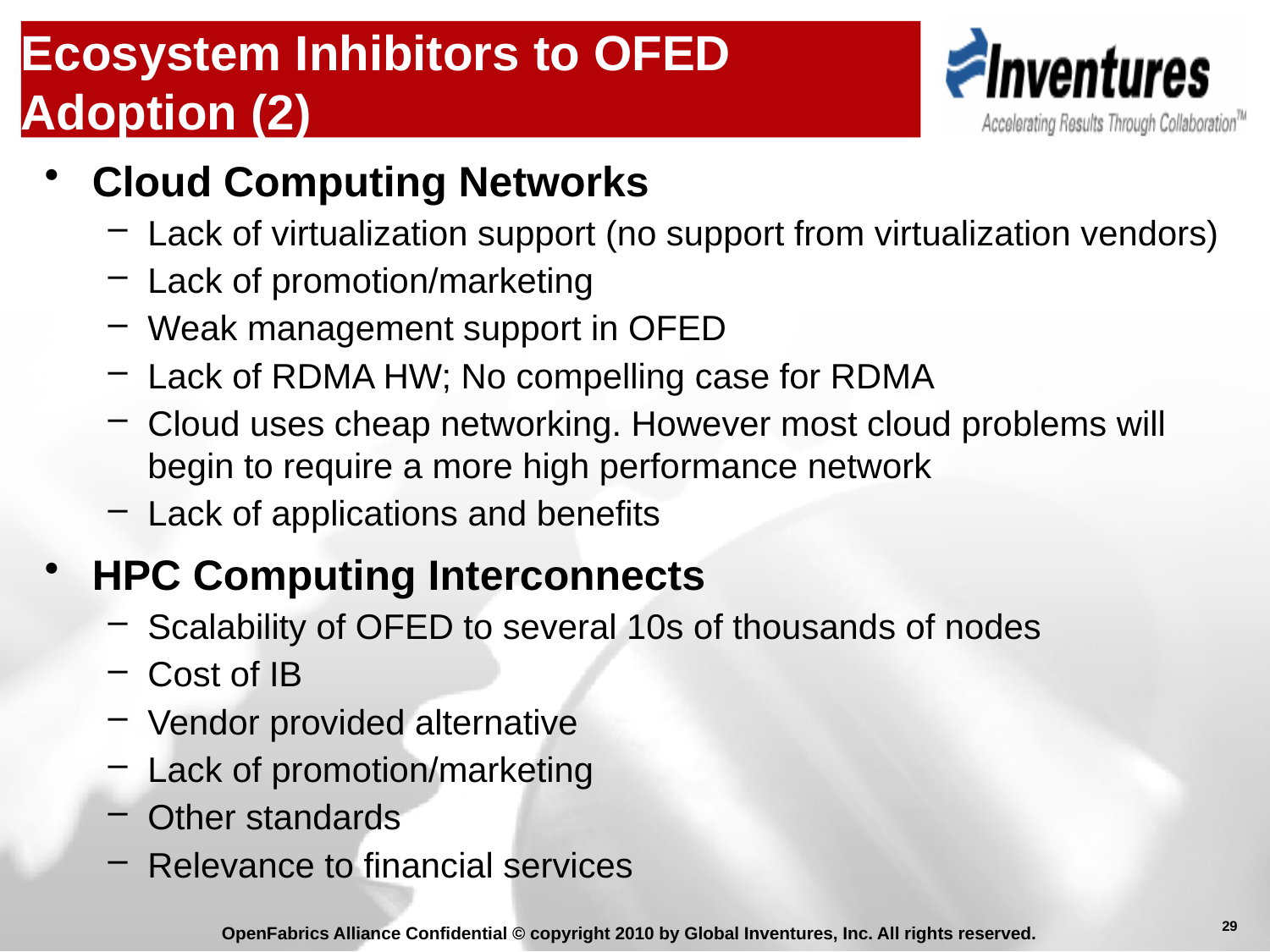

# Ecosystem Inhibitors to OFED Adoption (2)
Cloud Computing Networks
Lack of virtualization support (no support from virtualization vendors)
Lack of promotion/marketing
Weak management support in OFED
Lack of RDMA HW; No compelling case for RDMA
Cloud uses cheap networking. However most cloud problems will begin to require a more high performance network
Lack of applications and benefits
HPC Computing Interconnects
Scalability of OFED to several 10s of thousands of nodes
Cost of IB
Vendor provided alternative
Lack of promotion/marketing
Other standards
Relevance to financial services